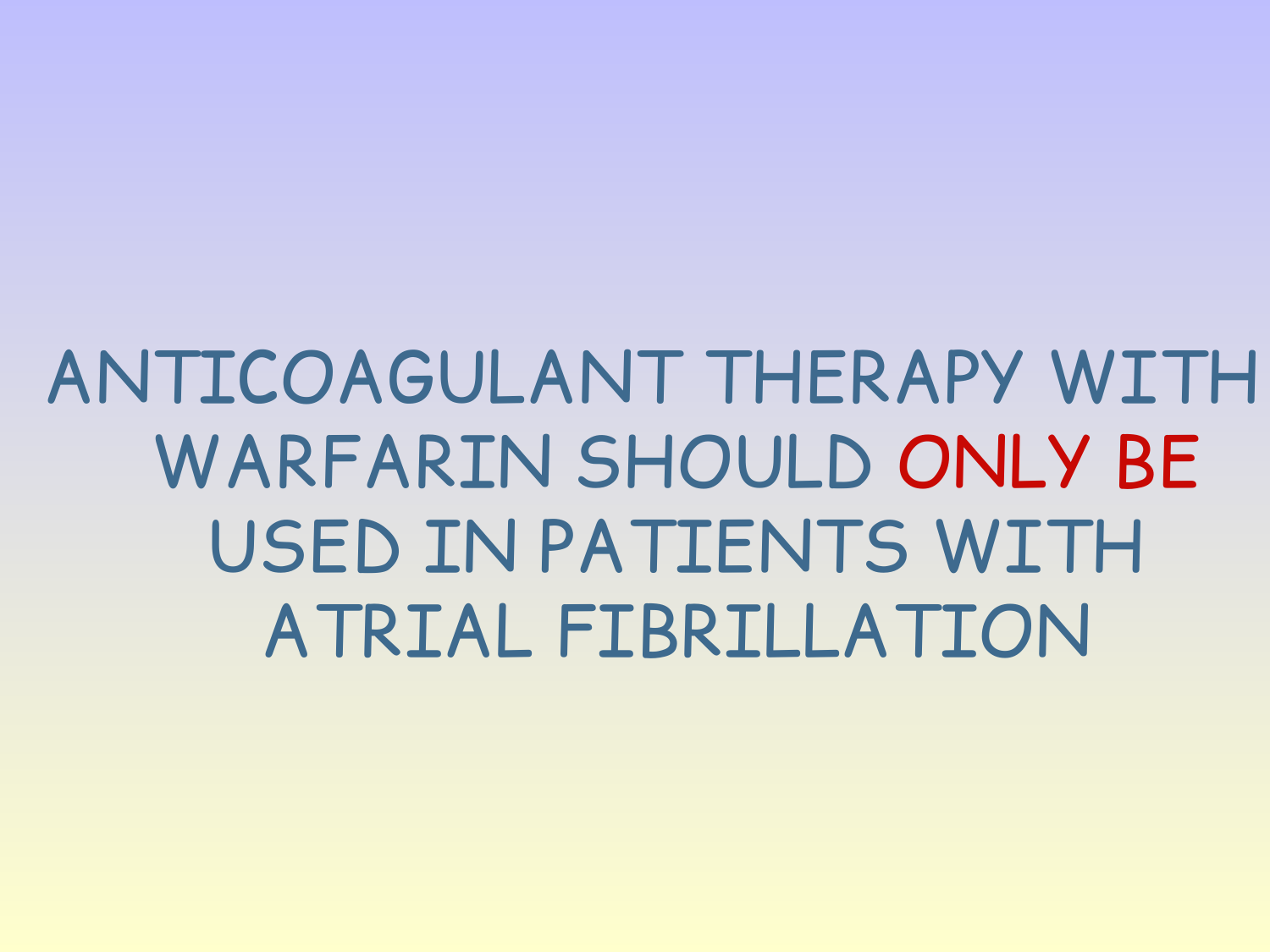

ANTICOAGULANT THERAPY WITH WARFARIN SHOULD ONLY BE USED IN PATIENTS WITH ATRIAL FIBRILLATION

#